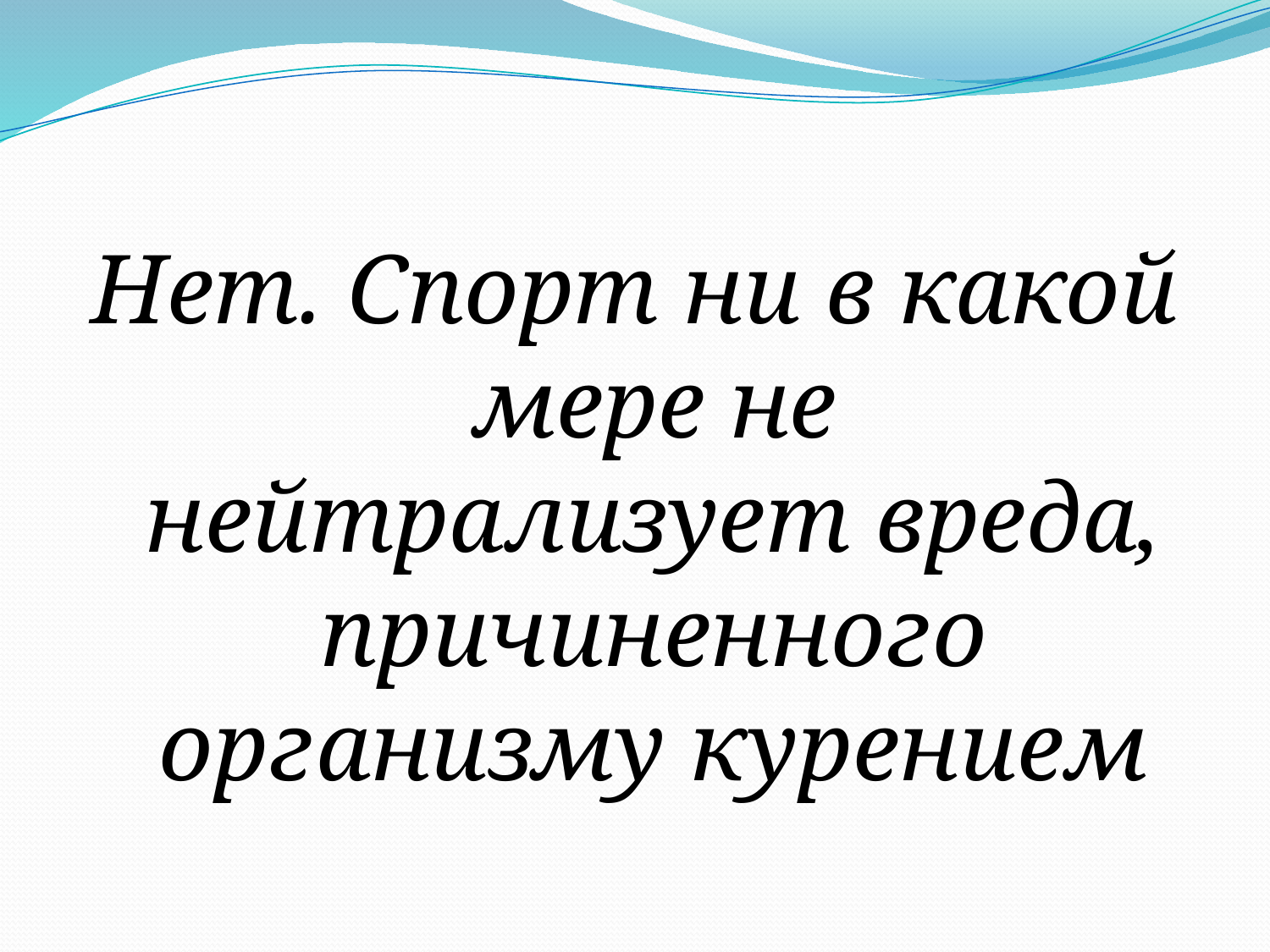

Нет. Спорт ни в какой мере не нейтрализует вреда, причиненного организму курением

#